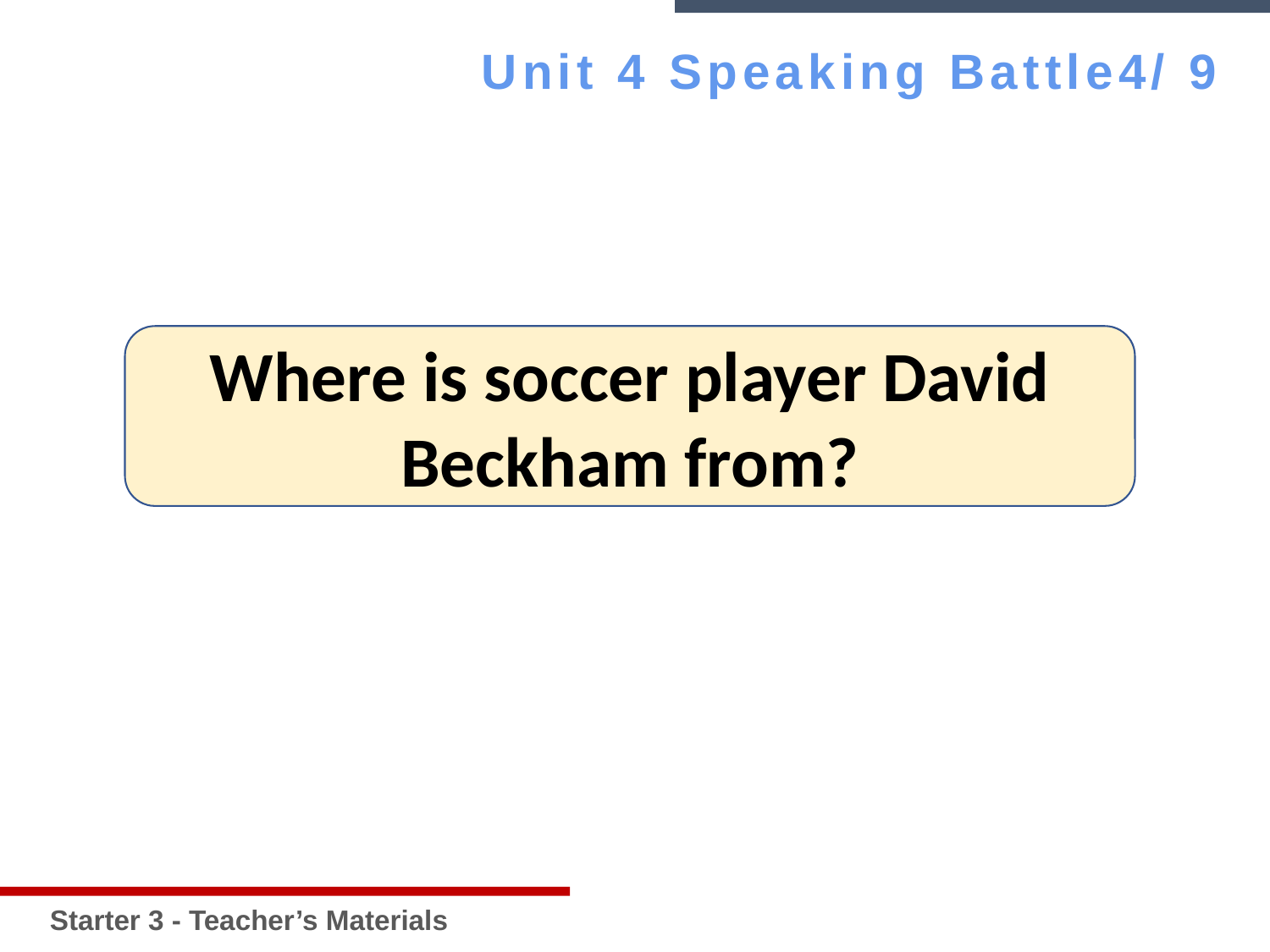

Starter 3 - Teacher’s Materials
Unit 4 Speaking Battle4/ 9
Where is soccer player David Beckham from?